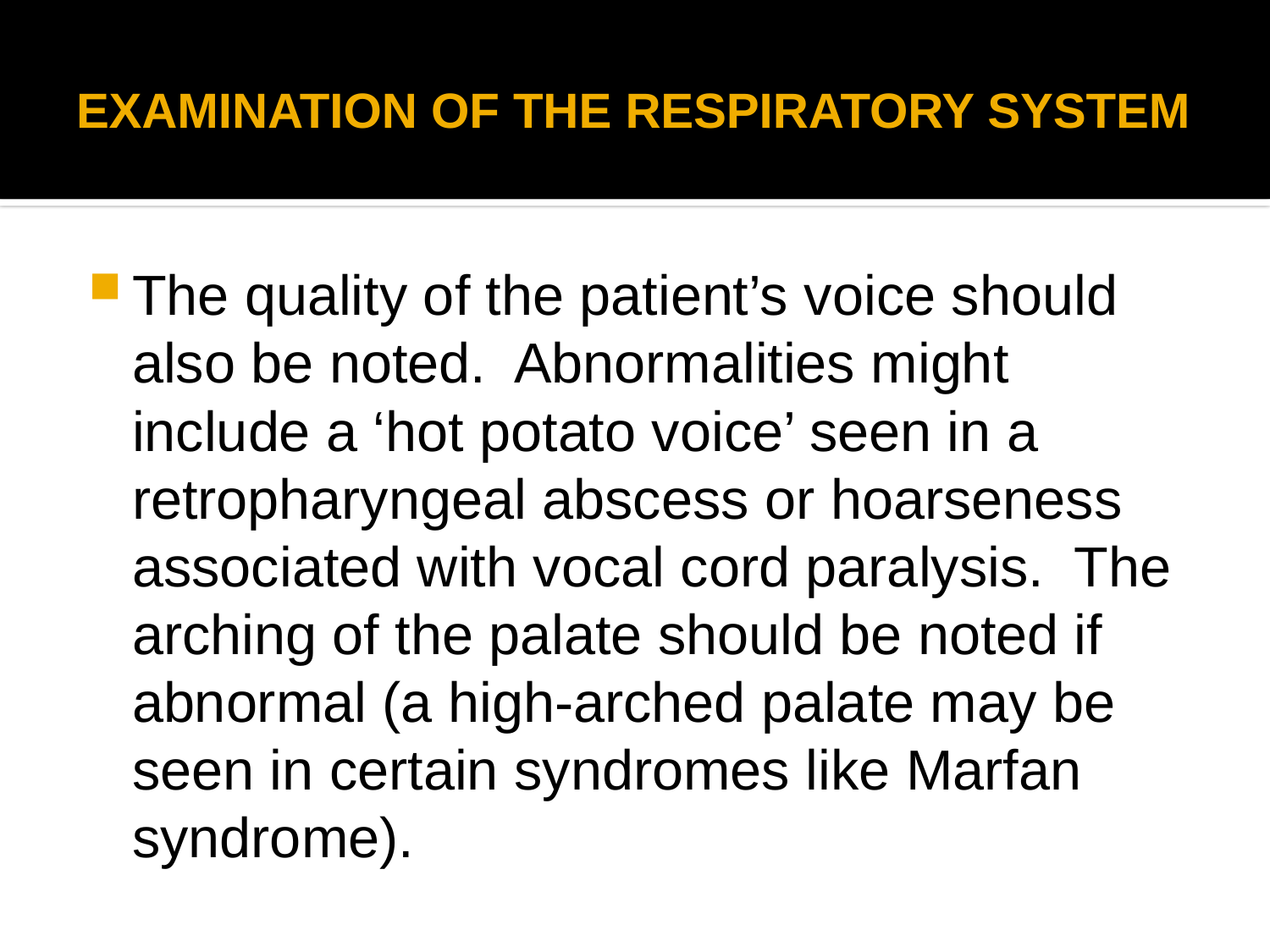

# EXAMINATION OF THE RESPIRATORY SYSTEM
The quality of the patient’s voice should also be noted.  Abnormalities might include a ‘hot potato voice’ seen in a retropharyngeal abscess or hoarseness associated with vocal cord paralysis.  The arching of the palate should be noted if abnormal (a high-arched palate may be seen in certain syndromes like Marfan syndrome).